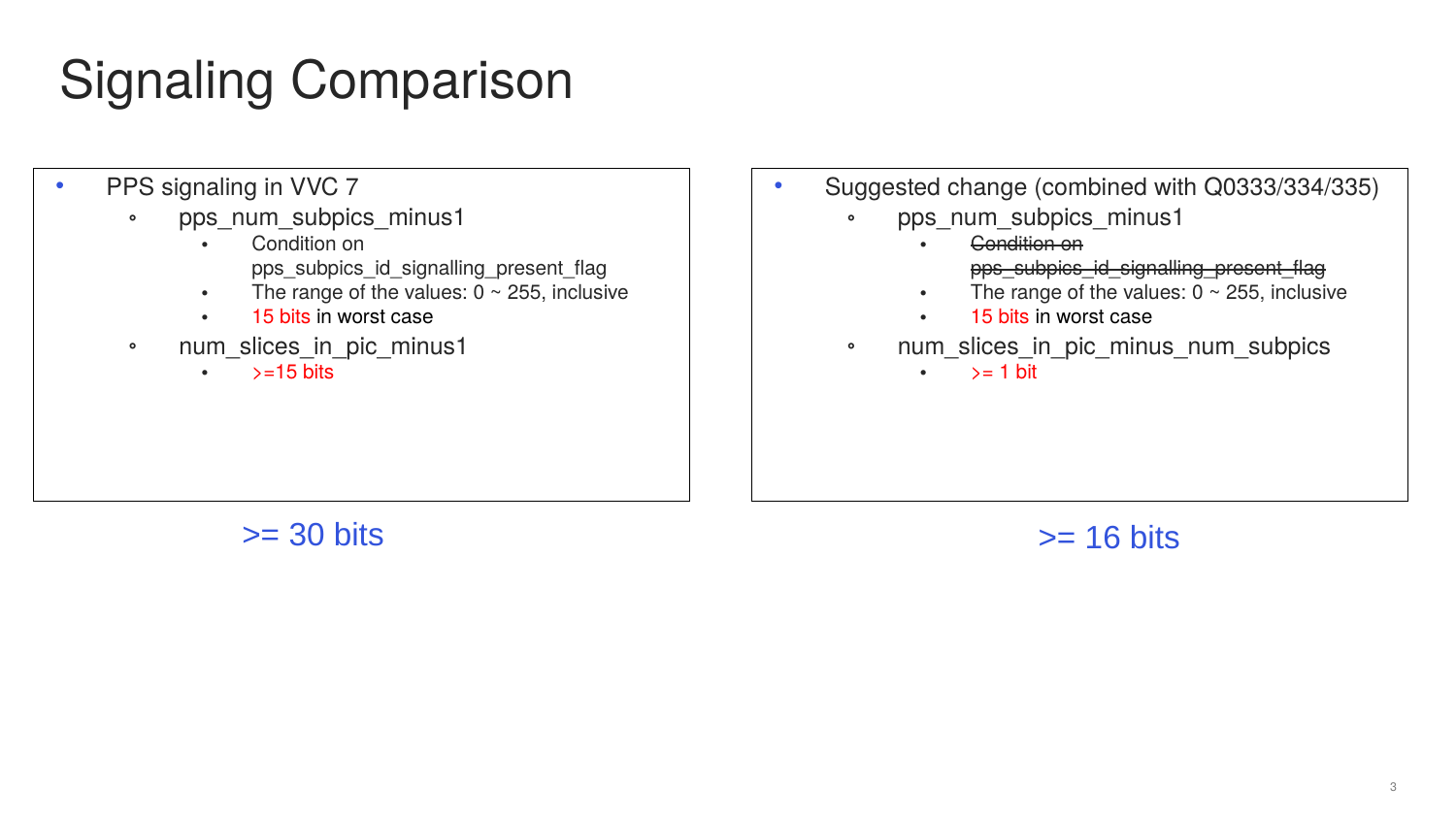

# Signaling Comparison
PPS signaling in VVC 7
pps_num_subpics_minus1
Condition on pps_subpics_id_signalling_present_flag
The range of the values: 0 ~ 255, inclusive
15 bits in worst case
num_slices_in_pic_minus1
>=15 bits

Suggested change (combined with Q0333/334/335)
pps_num_subpics_minus1
Condition on pps_subpics_id_signalling_present_flag
The range of the values: 0 ~ 255, inclusive
15 bits in worst case
num_slices_in_pic_minus_num_subpics
>= 1 bit
>= 30 bits
>= 16 bits